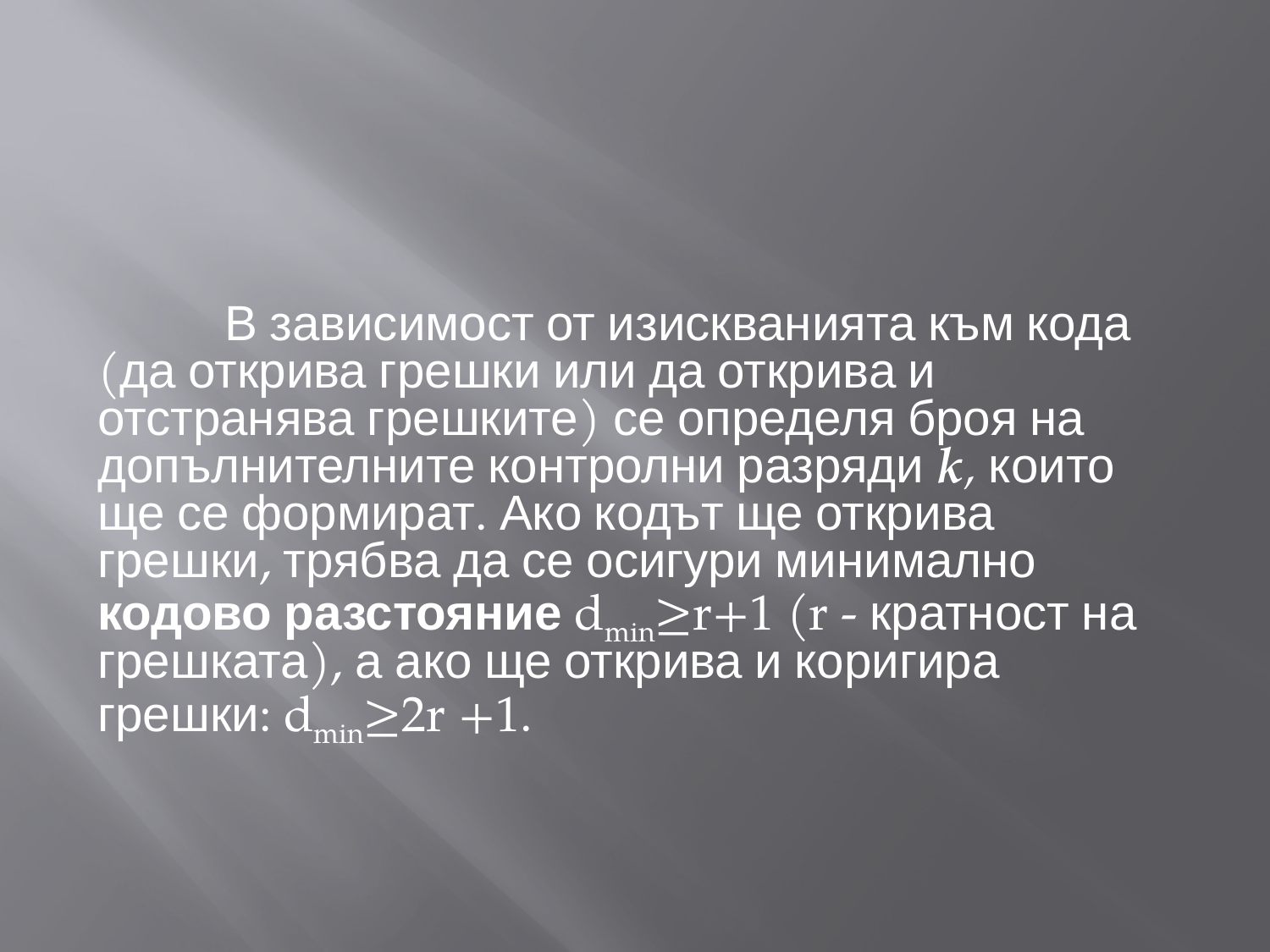

В зависимост от изискванията към кода (да открива грешки или да открива и отстранява грешките) се определя броя на допълнителните контролни разряди k, които ще се формират. Ако кодът ще открива грешки, трябва да се осигури минимално кодово разстояние dmin≥r+1 (r - кратност на грешката), а ако ще открива и коригира грешки: dmin≥2r +1.